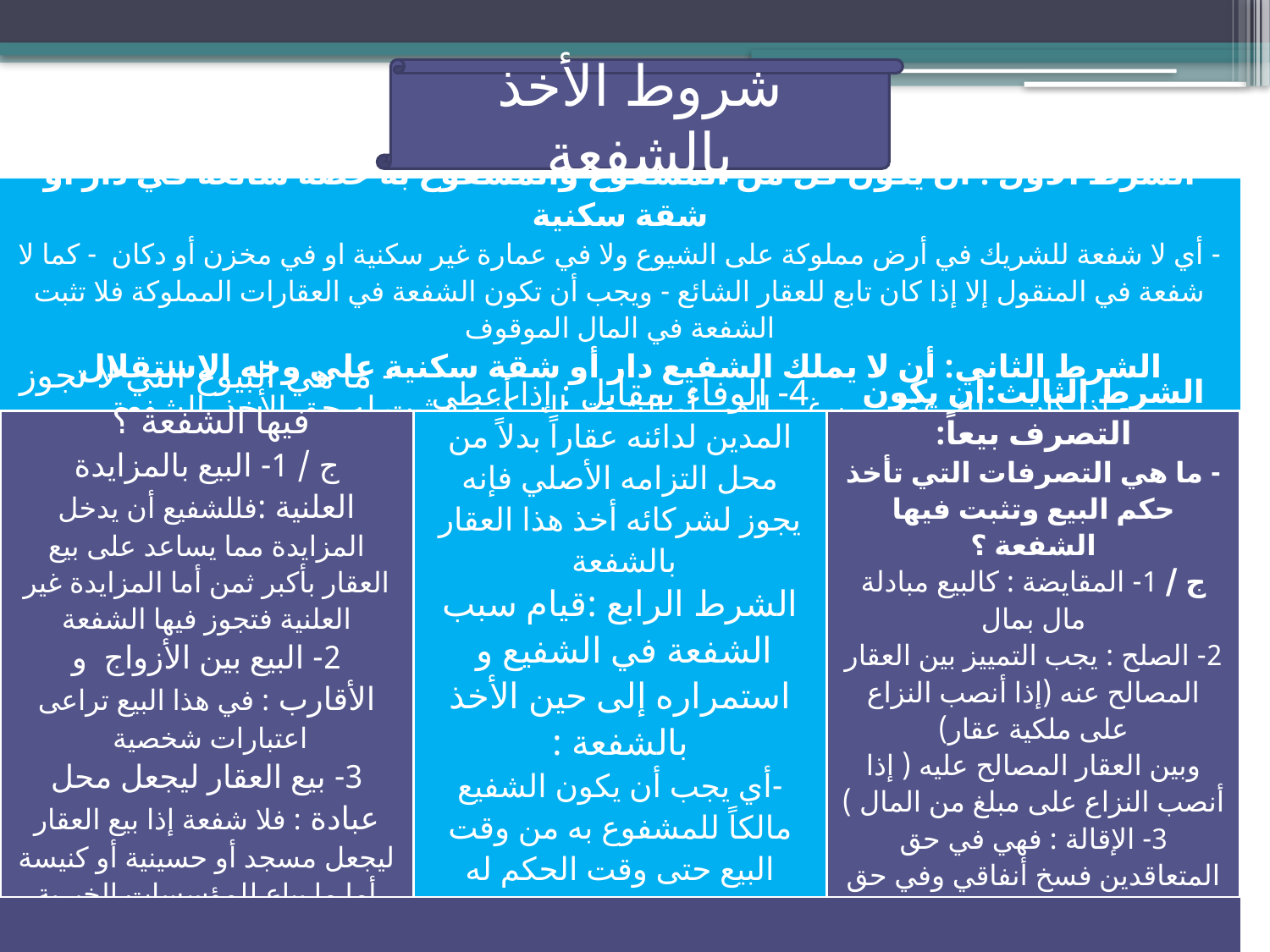

شروط الأخذ بالشفعة
#
-أي يجب أن يكون الشفيع مالكاً للمشفوع به من وقت البيع حتى وقت الحكم له بالشفعة
- ما هي التصرفات التي تأخذ حكم البيع وتثبت فيها الشفعة ؟
2- الصلح : يجب التمييز بين العقار المصالح عنه (إذا أنصب النزاع على ملكية عقار)
وبين العقار المصالح عليه ( إذا أنصب النزاع على مبلغ من المال )